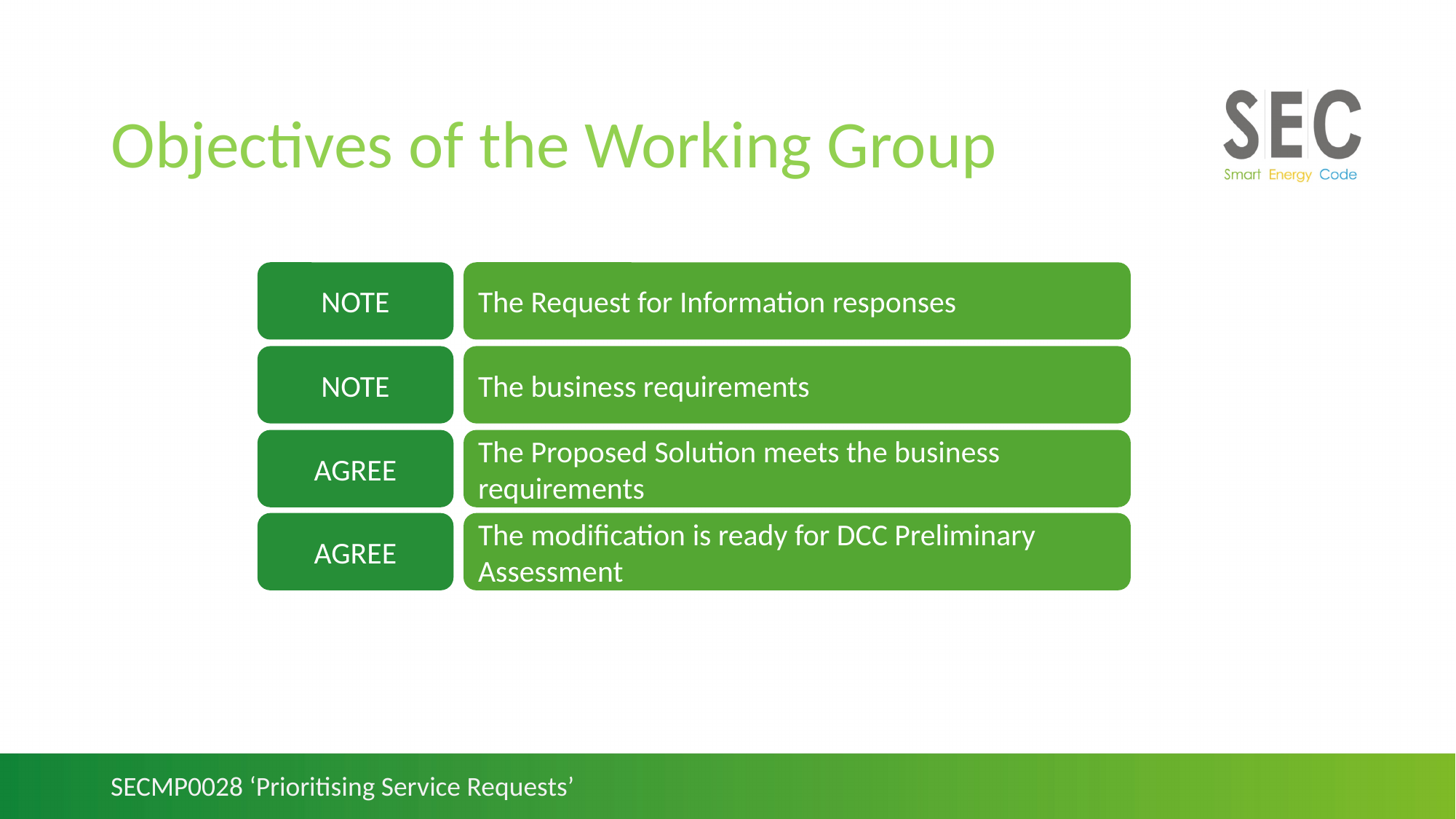

# Objectives of the Working Group
NOTE
The Request for Information responses
NOTE
The business requirements
AGREE
The Proposed Solution meets the business requirements
AGREE
The modification is ready for DCC Preliminary Assessment
SECMP0028 ‘Prioritising Service Requests’